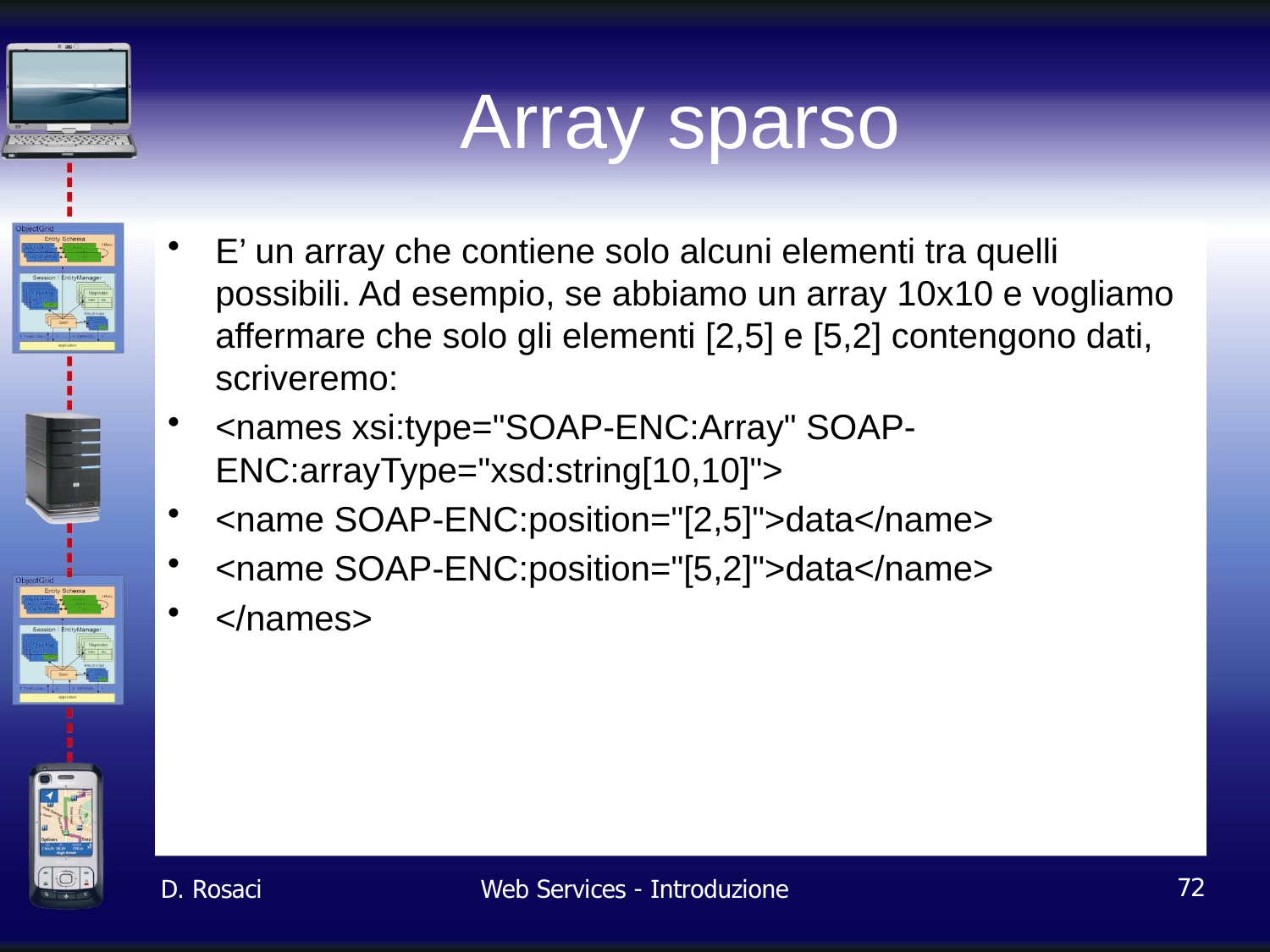

# Array sparso
E’ un array che contiene solo alcuni elementi tra quelli possibili. Ad esempio, se abbiamo un array 10x10 e vogliamo affermare che solo gli elementi [2,5] e [5,2] contengono dati, scriveremo:
<names xsi:type="SOAP-ENC:Array" SOAP-ENC:arrayType="xsd:string[10,10]">
<name SOAP-ENC:position="[2,5]">data</name>
<name SOAP-ENC:position="[5,2]">data</name>
</names>
D. Rosaci
Web Services - Introduzione